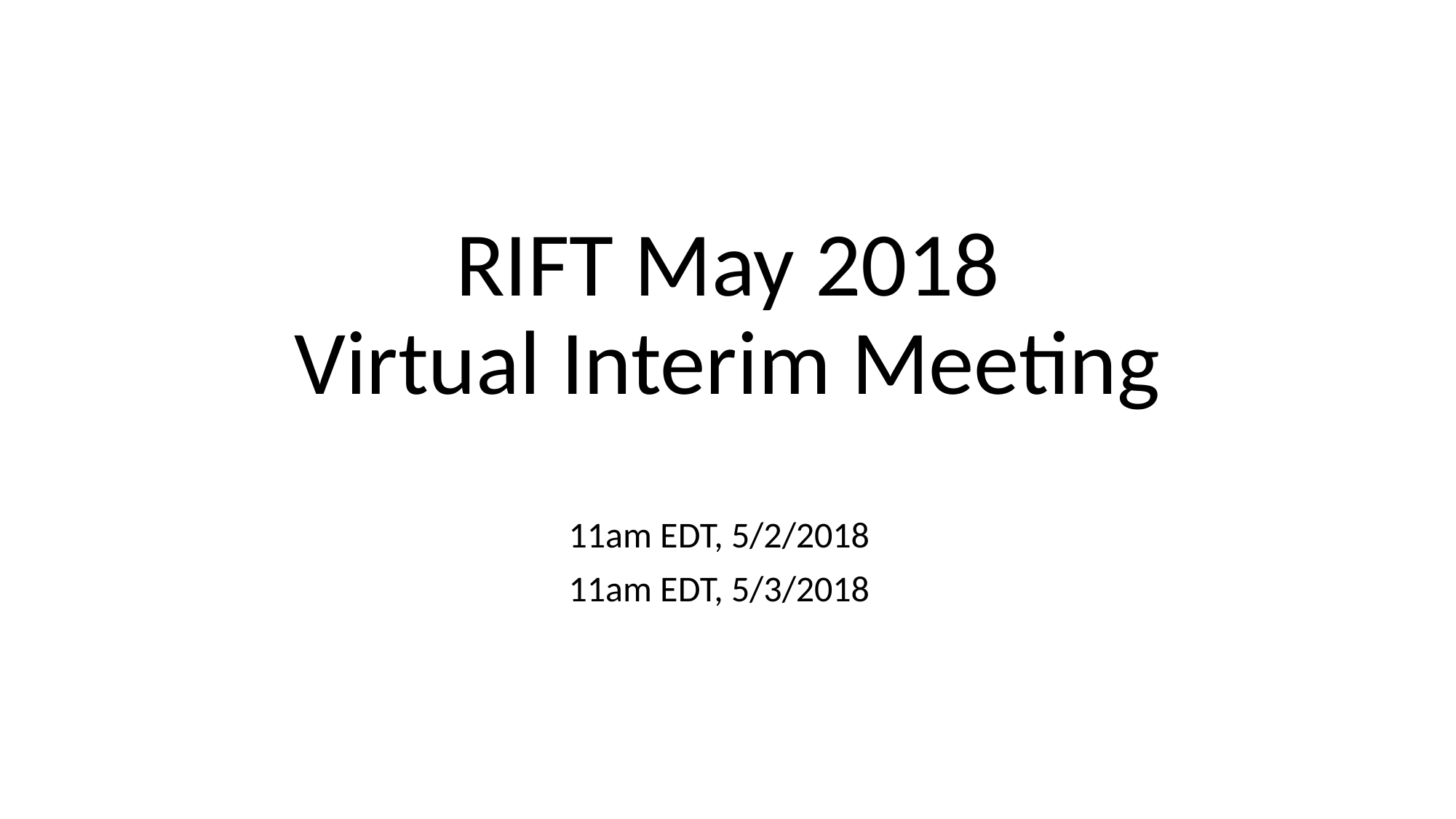

# RIFT May 2018 Virtual Interim Meeting
11am EDT, 5/2/2018
11am EDT, 5/3/2018